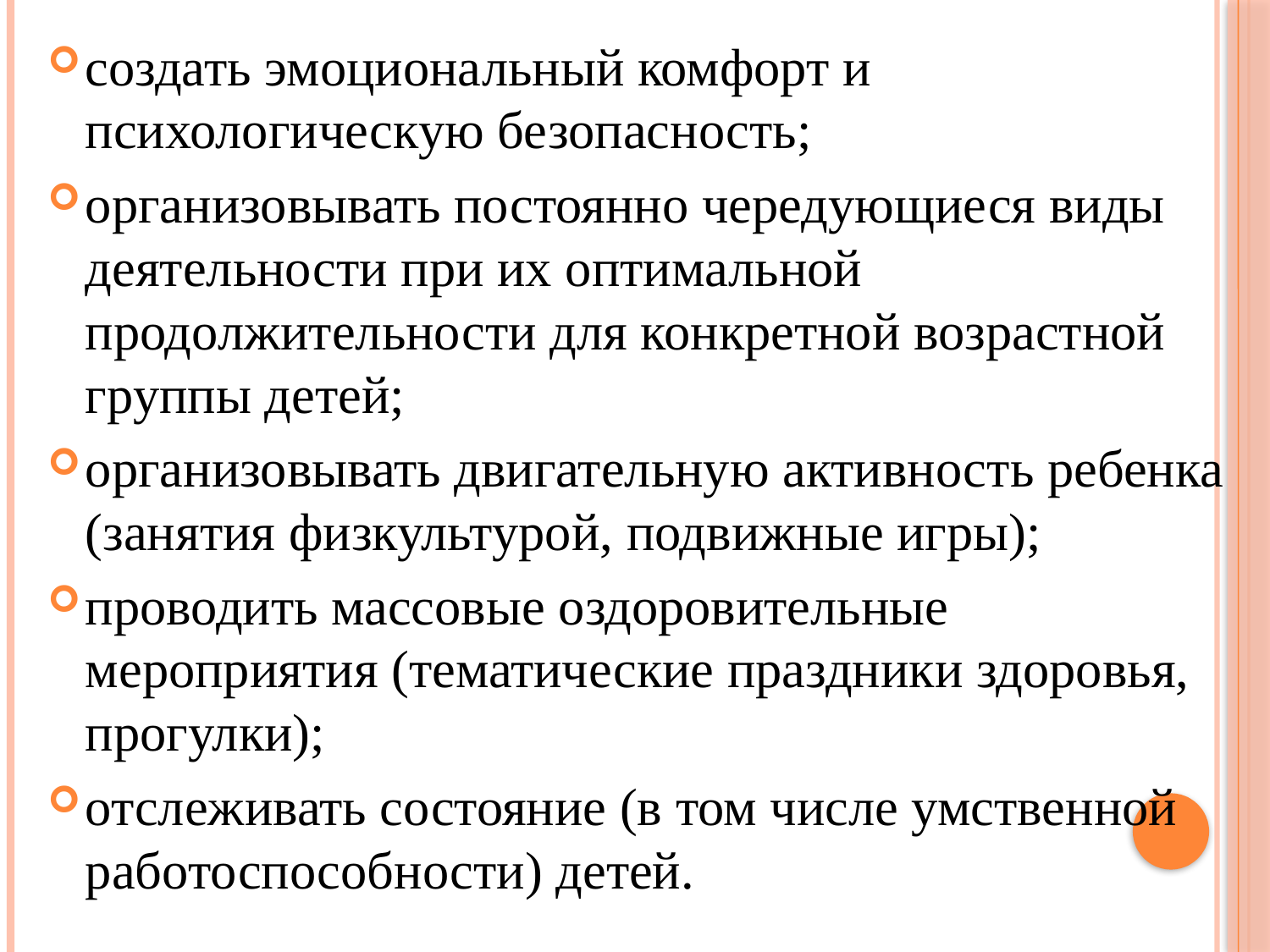

создать эмоциональный комфорт и психологическую безопасность;
организовывать постоянно чередующиеся виды деятельности при их оптимальной продолжительности для конкретной возрастной группы детей;
организовывать двигательную активность ребенка (занятия физкультурой, подвижные игры);
проводить массовые оздоровительные мероприятия (тематические праздники здоровья, прогулки);
отслеживать состояние (в том числе умственной работоспособности) детей.